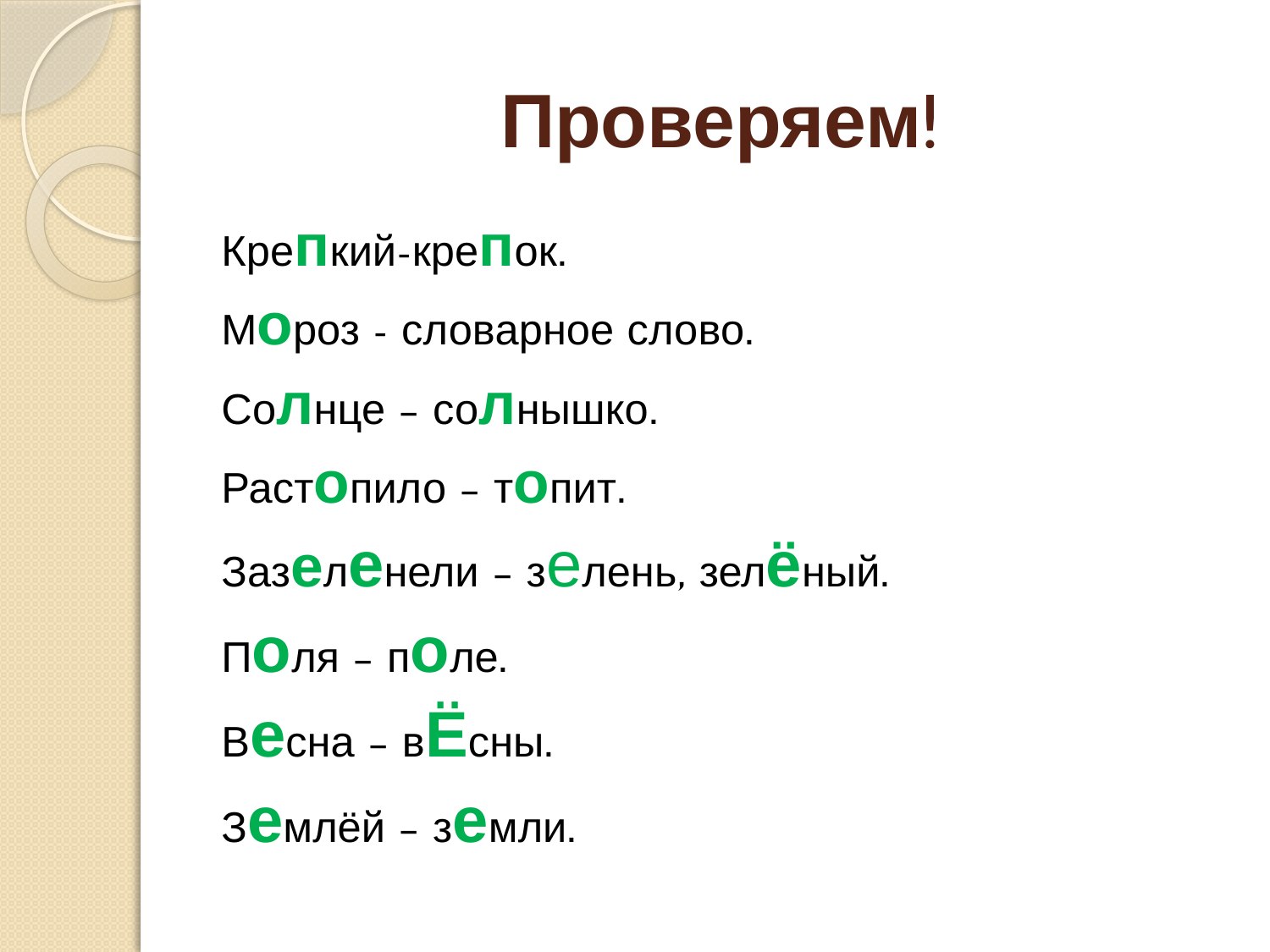

# Проверяем!
Крепкий-крепок.
Мороз - словарное слово.
Солнце – солнышко.
Растопило – топит.
Зазеленели – зелень, зелёный.
Поля – поле.
Весна – вЁсны.
Землёй – земли.